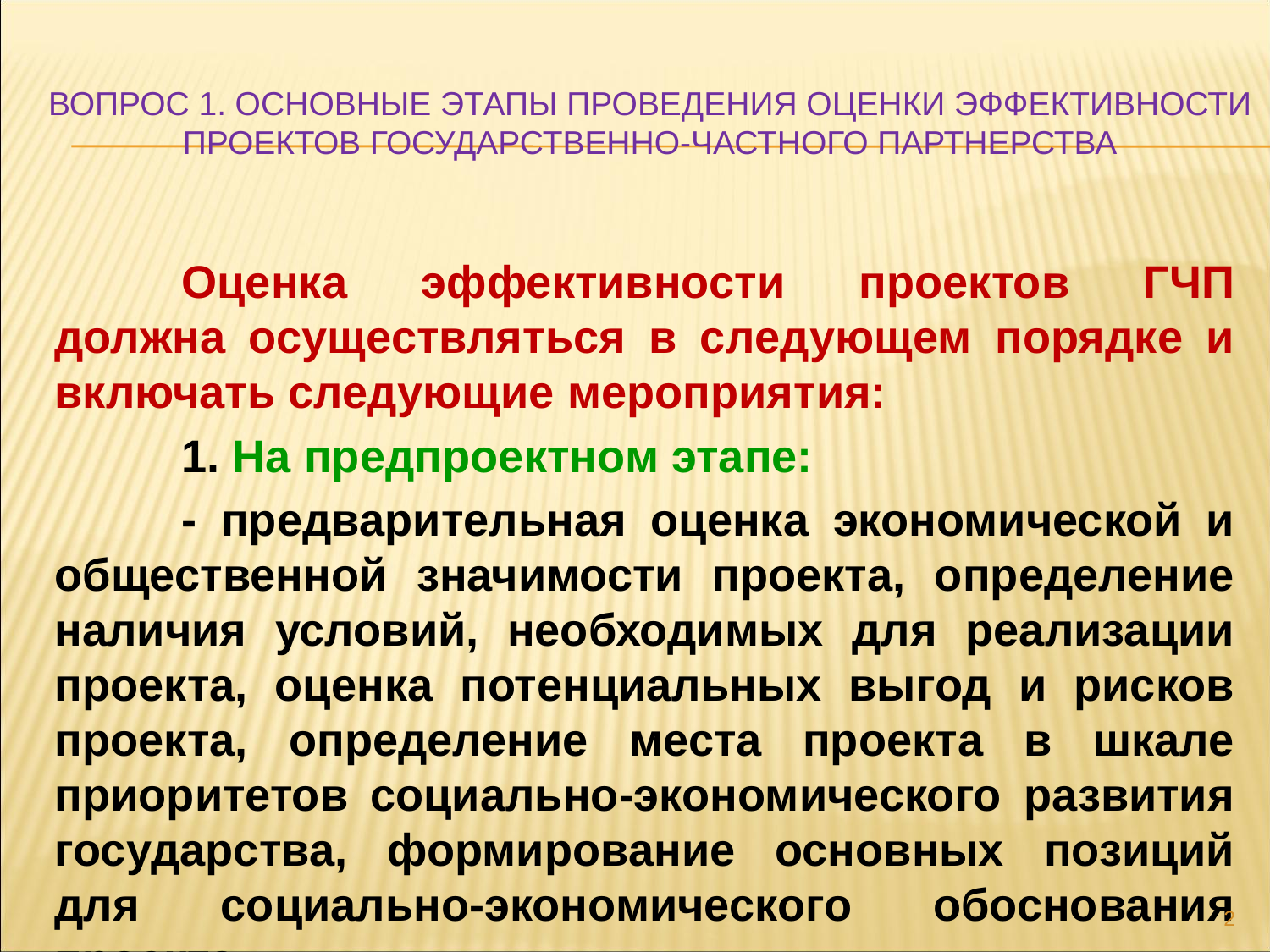

# ВОПРОС 1. ОСНОВНЫЕ ЭТАПЫ ПРОВЕДЕНИЯ ОЦЕНКИ ЭФФЕКТИВНОСТИ ПРОЕКТОВ ГОСУДАРСТВЕННО-ЧАСТНОГО ПАРТНЕРСТВА
	Оценка эффективности проектов ГЧП должна осуществляться в следующем порядке и включать следующие мероприятия:
	1. На предпроектном этапе:
	- предварительная оценка экономической и общественной значимости проекта, определение наличия условий, необходимых для реализации проекта, оценка потенциальных выгод и рисков проекта, определение места проекта в шкале приоритетов социально-экономического развития государства, формирование основных позиций для социально-экономического обоснования проекта;
2